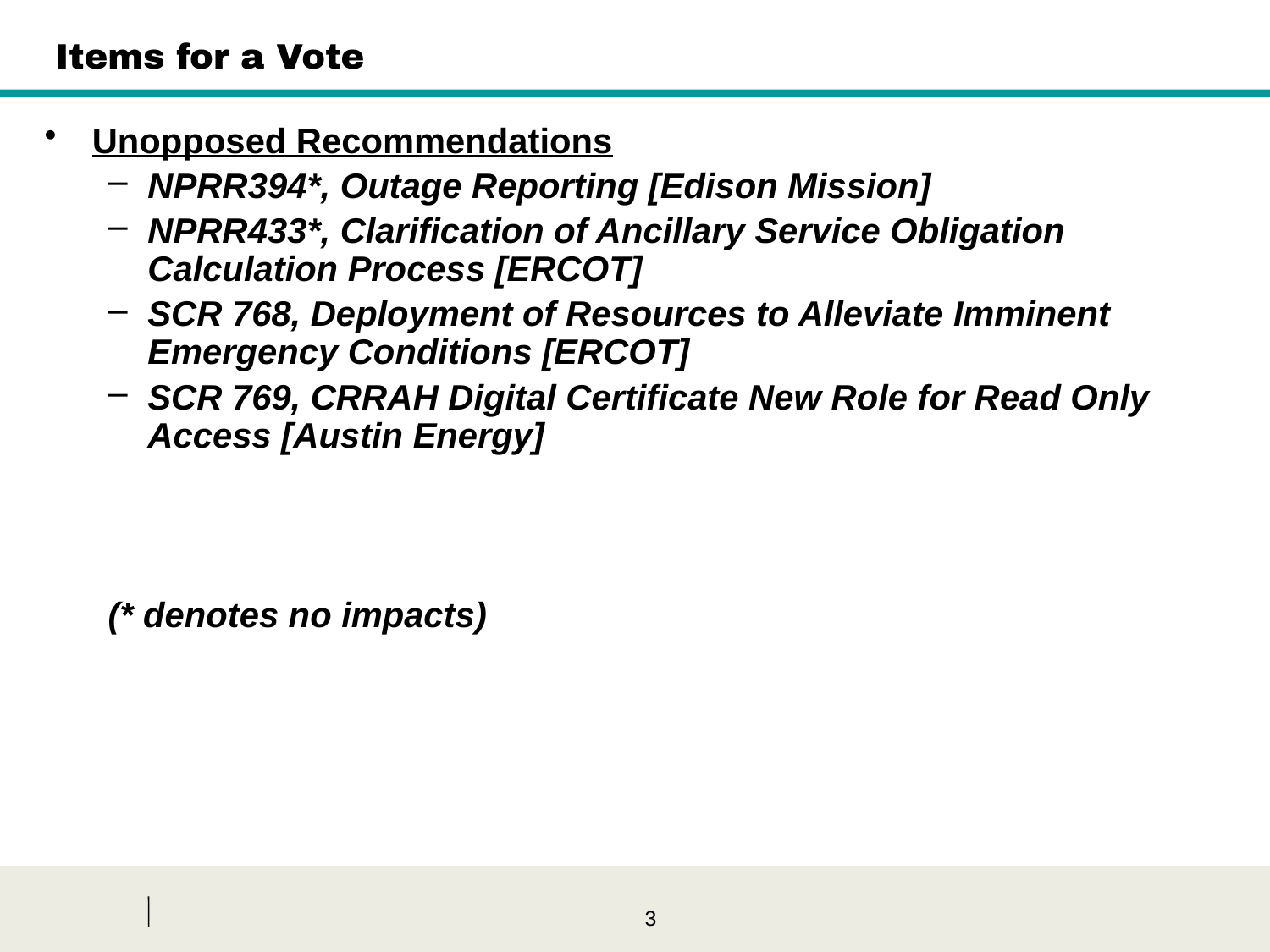

Items for a Vote
Unopposed Recommendations
NPRR394*, Outage Reporting [Edison Mission]
NPRR433*, Clarification of Ancillary Service Obligation Calculation Process [ERCOT]
SCR 768, Deployment of Resources to Alleviate Imminent Emergency Conditions [ERCOT]
SCR 769, CRRAH Digital Certificate New Role for Read Only Access [Austin Energy]

(* denotes no impacts)